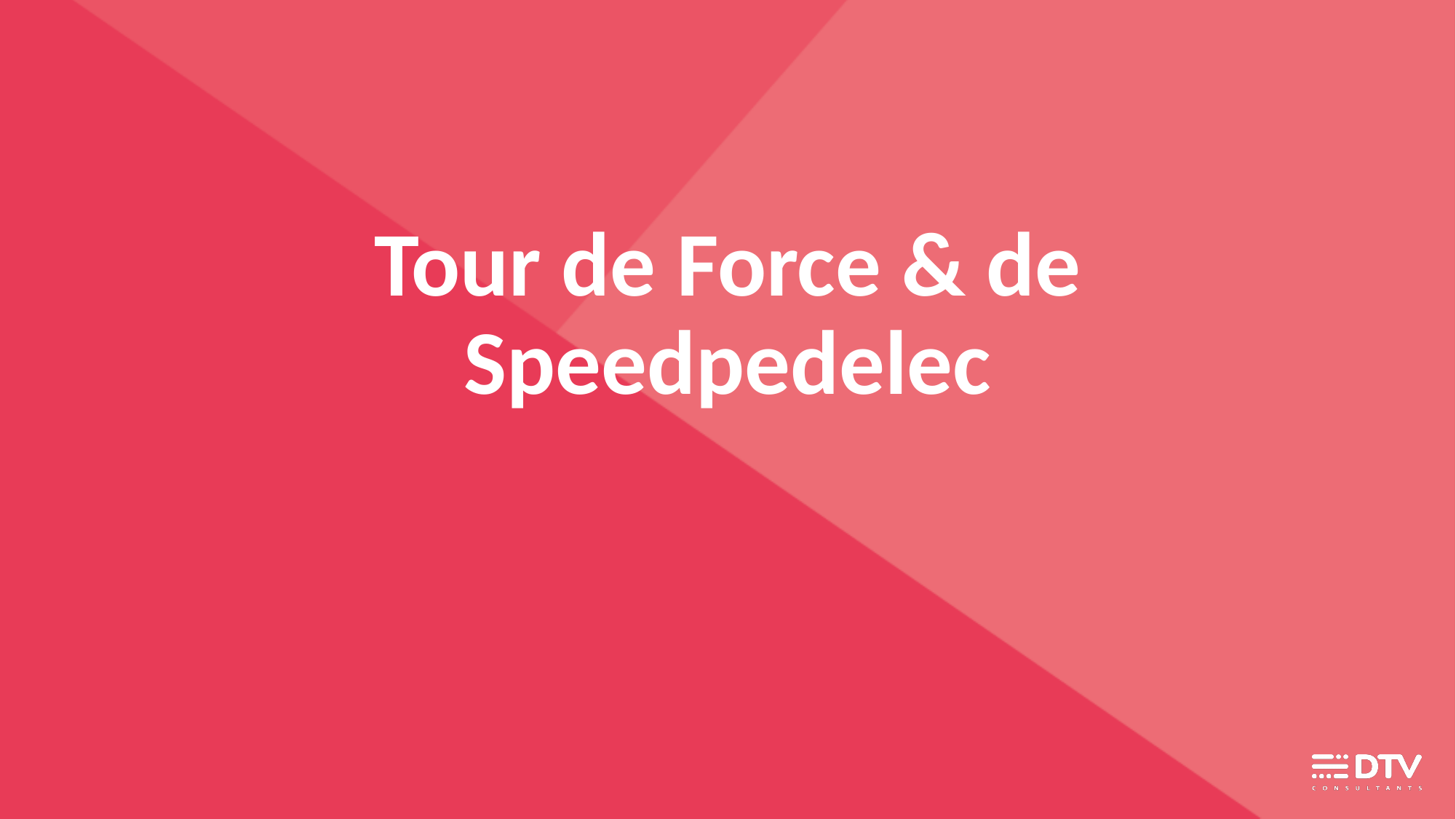

# Tour de Force & de Speedpedelec